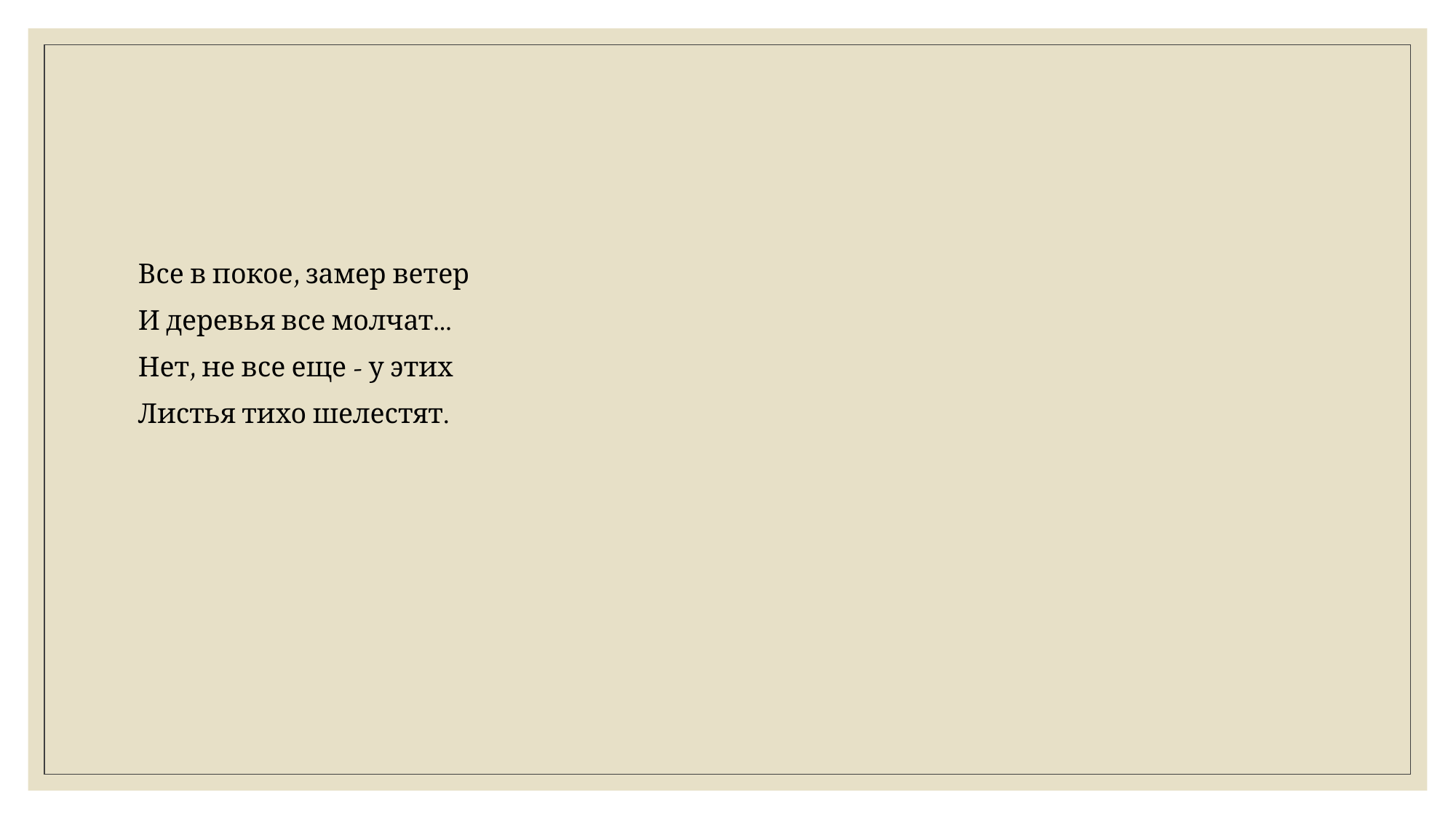

Все в покое, замер ветер
И деревья все молчат...
Нет, не все еще - у этих
Листья тихо шелестят.